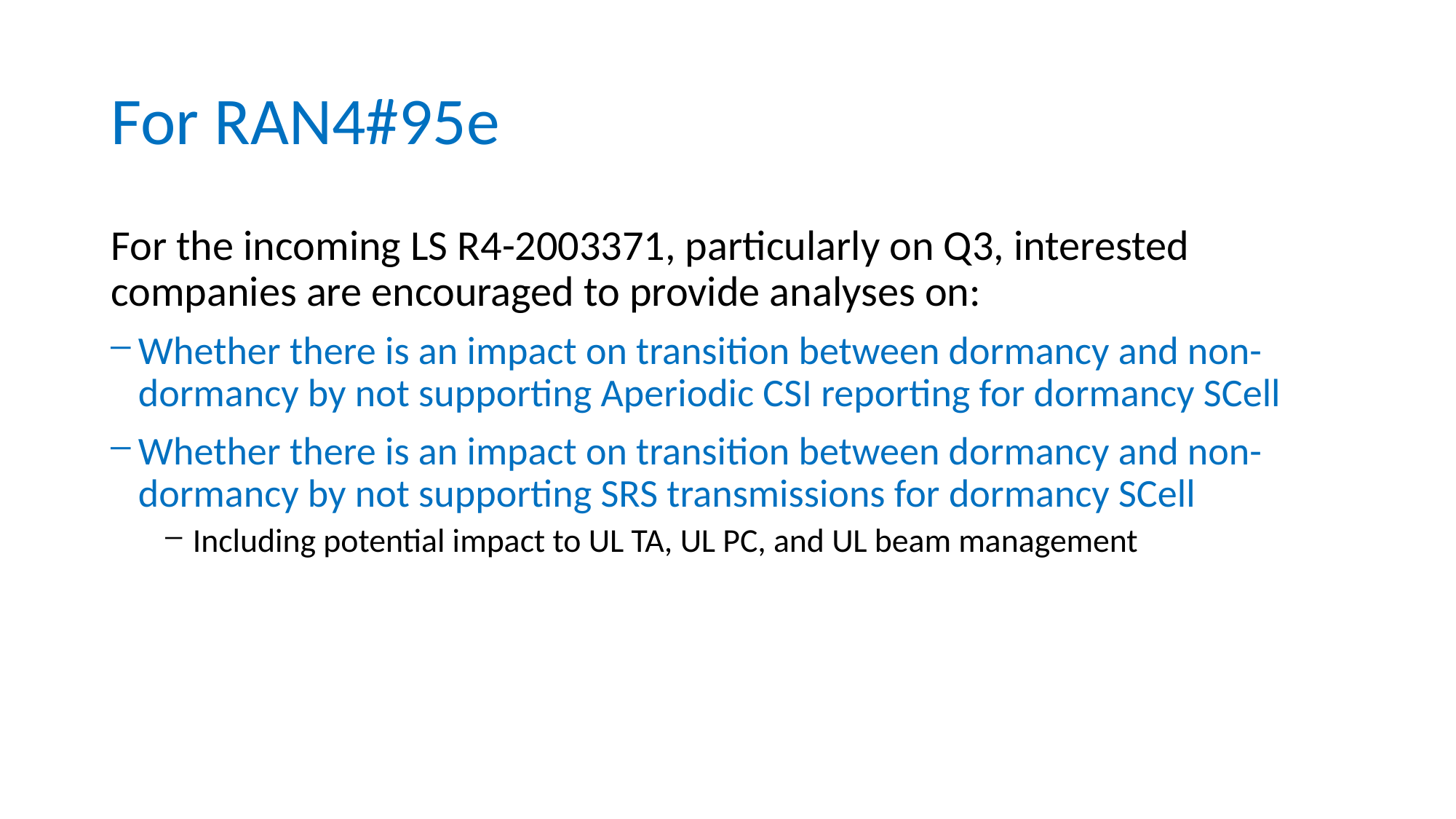

# For RAN4#95e
For the incoming LS R4-2003371, particularly on Q3, interested companies are encouraged to provide analyses on:
Whether there is an impact on transition between dormancy and non-dormancy by not supporting Aperiodic CSI reporting for dormancy SCell
Whether there is an impact on transition between dormancy and non-dormancy by not supporting SRS transmissions for dormancy SCell
Including potential impact to UL TA, UL PC, and UL beam management